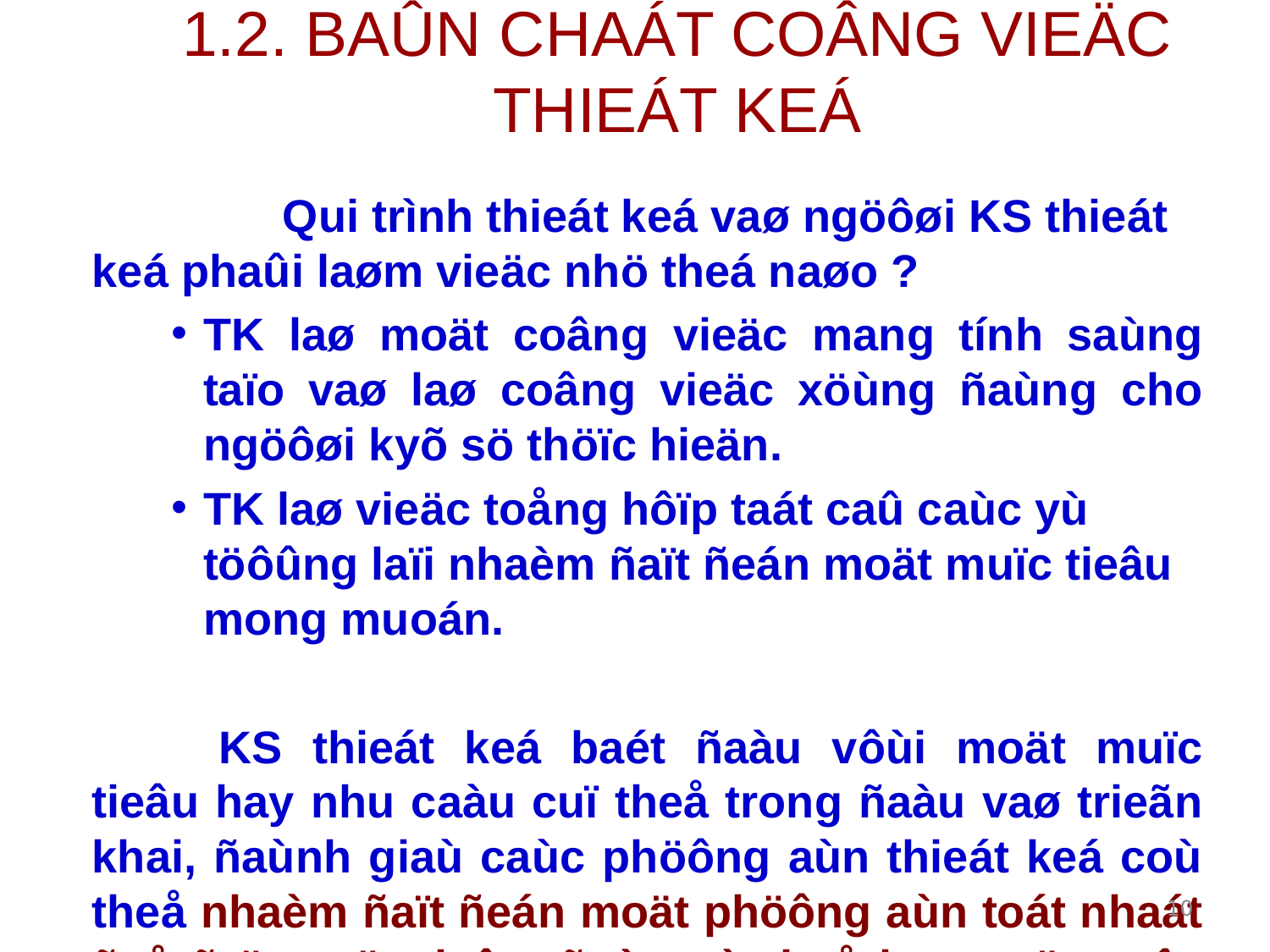

# 1.2. BAÛN CHAÁT COÂNG VIEÄC THIEÁT KEÁ
     	     Qui trình thieát keá vaø ngöôøi KS thieát keá phaûi laøm vieäc nhö theá naøo ?
TK laø moät coâng vieäc mang tính saùng taïo vaø laø coâng vieäc xöùng ñaùng cho ngöôøi kyõ sö thöïc hieän.
TK laø vieäc toång hôïp taát caû caùc yù töôûng laïi nhaèm ñaït ñeán moät muïc tieâu mong muoán.

		KS thieát keá baét ñaàu vôùi moät muïc tieâu hay nhu caàu cuï theå trong ñaàu vaø trieãn khai, ñaùnh giaù caùc phöông aùn thieát keá coù theå nhaèm ñaït ñeán moät phöông aùn toát nhaát ñeå ñaït muïc tieâu, ñoù coù theå laø moät saûn phaåm môùi hay caûi tieán moät coâng ñoaïn naøo ñoù trong qui trình saûn xuaát.
10